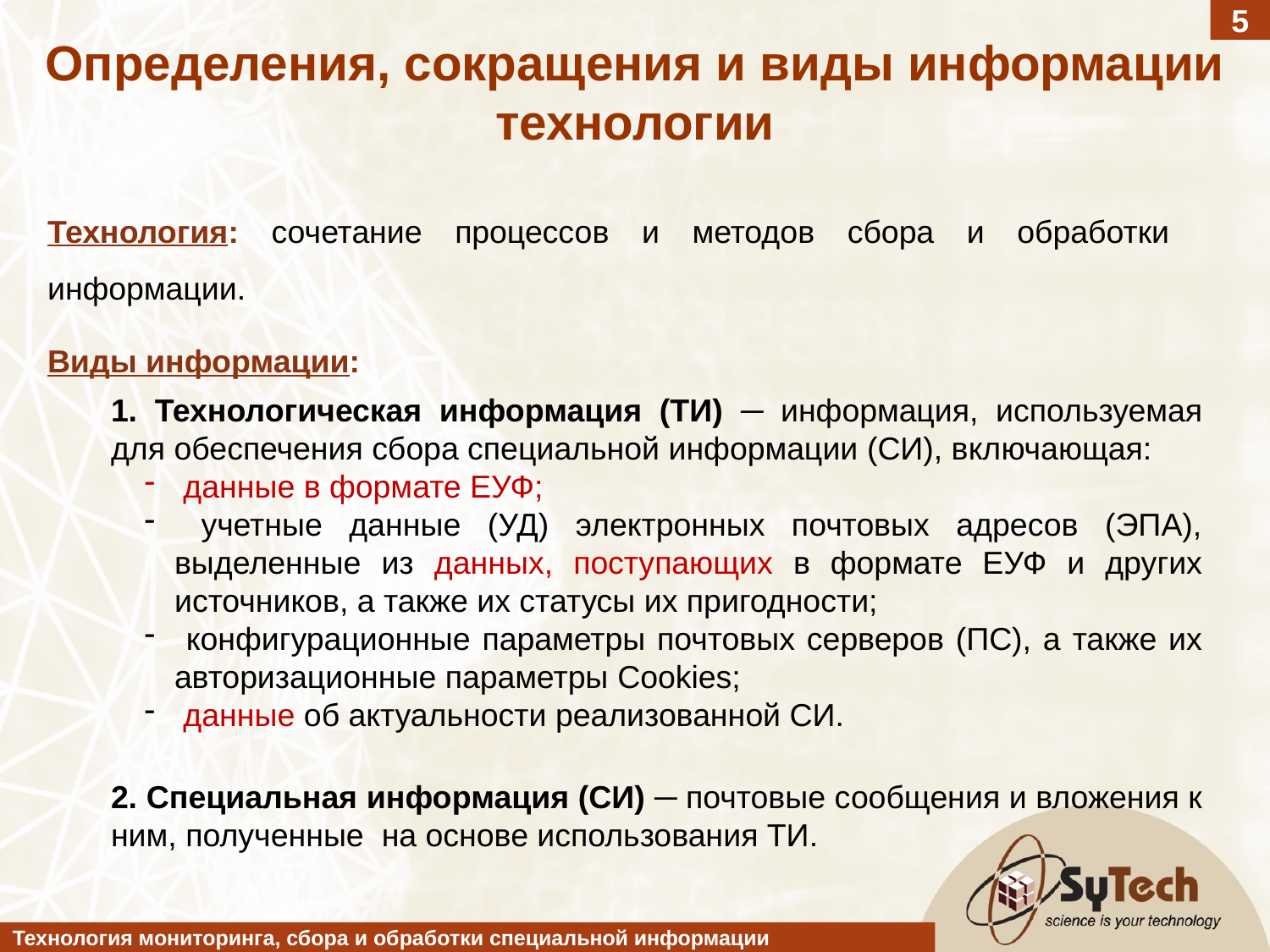

5
Определения, сокращения и виды информации технологии
Технология: сочетание процессов и методов сбора и обработки  информации.
Виды информации:
1. Технологическая информация (ТИ) ─ информация, используемая для обеспечения сбора специальной информации (СИ), включающая:
 данные в формате ЕУФ;
 учетные данные (УД) электронных почтовых адресов (ЭПА), выделенные из данных, поступающих в формате ЕУФ и других источников, а также их статусы их пригодности;
 конфигурационные параметры почтовых серверов (ПС), а также их авторизационные параметры Cookies;
 данные об актуальности реализованной СИ.

2. Специальная информация (СИ) ─ почтовые сообщения и вложения к ним, полученные  на основе использования ТИ.
Технология мониторинга, сбора и обработки специальной информации